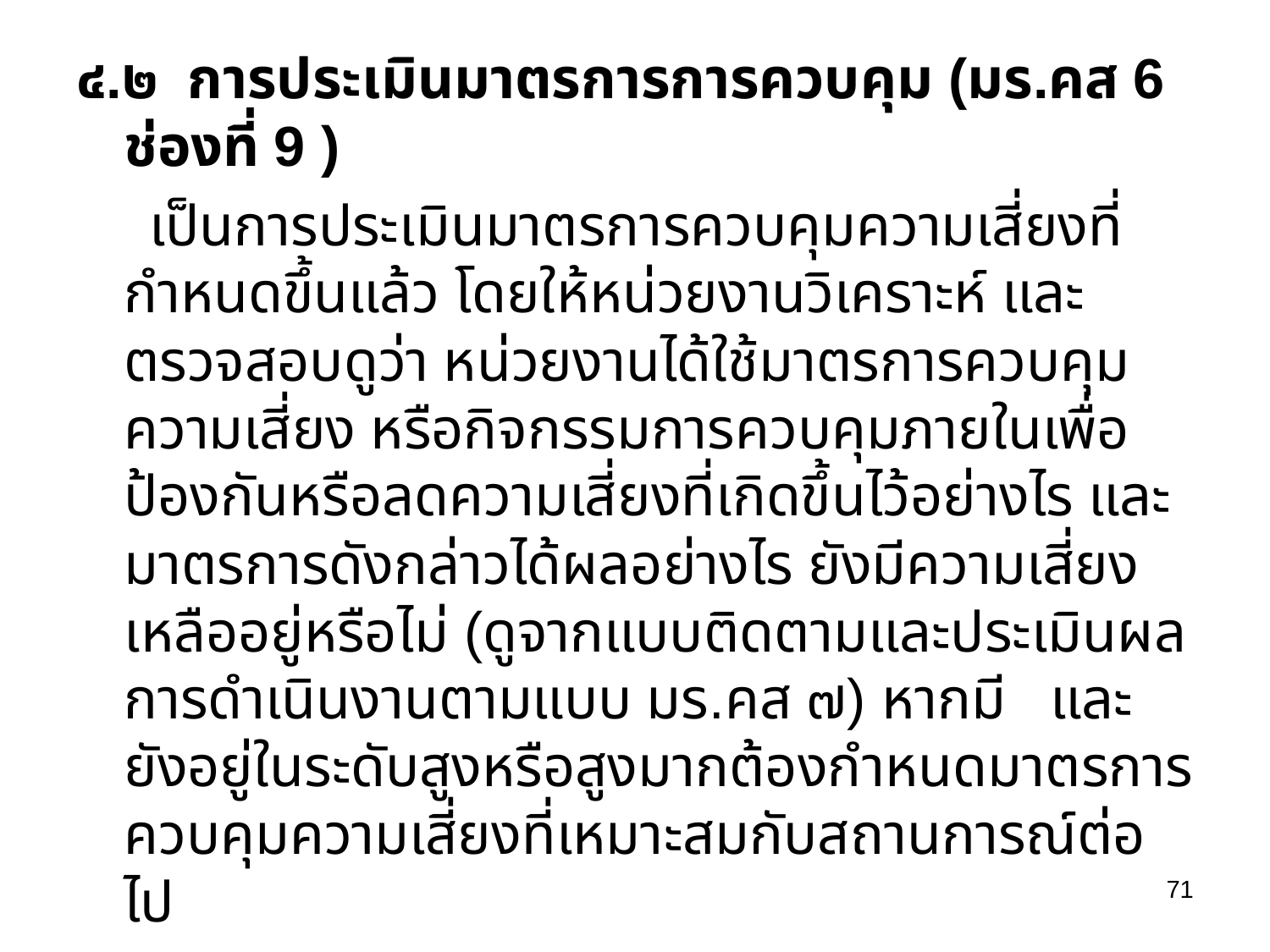

๔.๒  การประเมินมาตรการการควบคุม (มร.คส 6 ช่องที่ 9 )
     เป็นการประเมินมาตรการควบคุมความเสี่ยงที่กำหนดขึ้นแล้ว โดยให้หน่วยงานวิเคราะห์ และตรวจสอบดูว่า หน่วยงานได้ใช้มาตรการควบคุมความเสี่ยง หรือกิจกรรมการควบคุมภายในเพื่อป้องกันหรือลดความเสี่ยงที่เกิดขึ้นไว้อย่างไร และมาตรการดังกล่าวได้ผลอย่างไร ยังมีความเสี่ยงเหลืออยู่หรือไม่ (ดูจากแบบติดตามและประเมินผลการดำเนินงานตามแบบ มร.คส ๗) หากมี   และยังอยู่ในระดับสูงหรือสูงมากต้องกำหนดมาตรการควบคุมความเสี่ยงที่เหมาะสมกับสถานการณ์ต่อไป

71